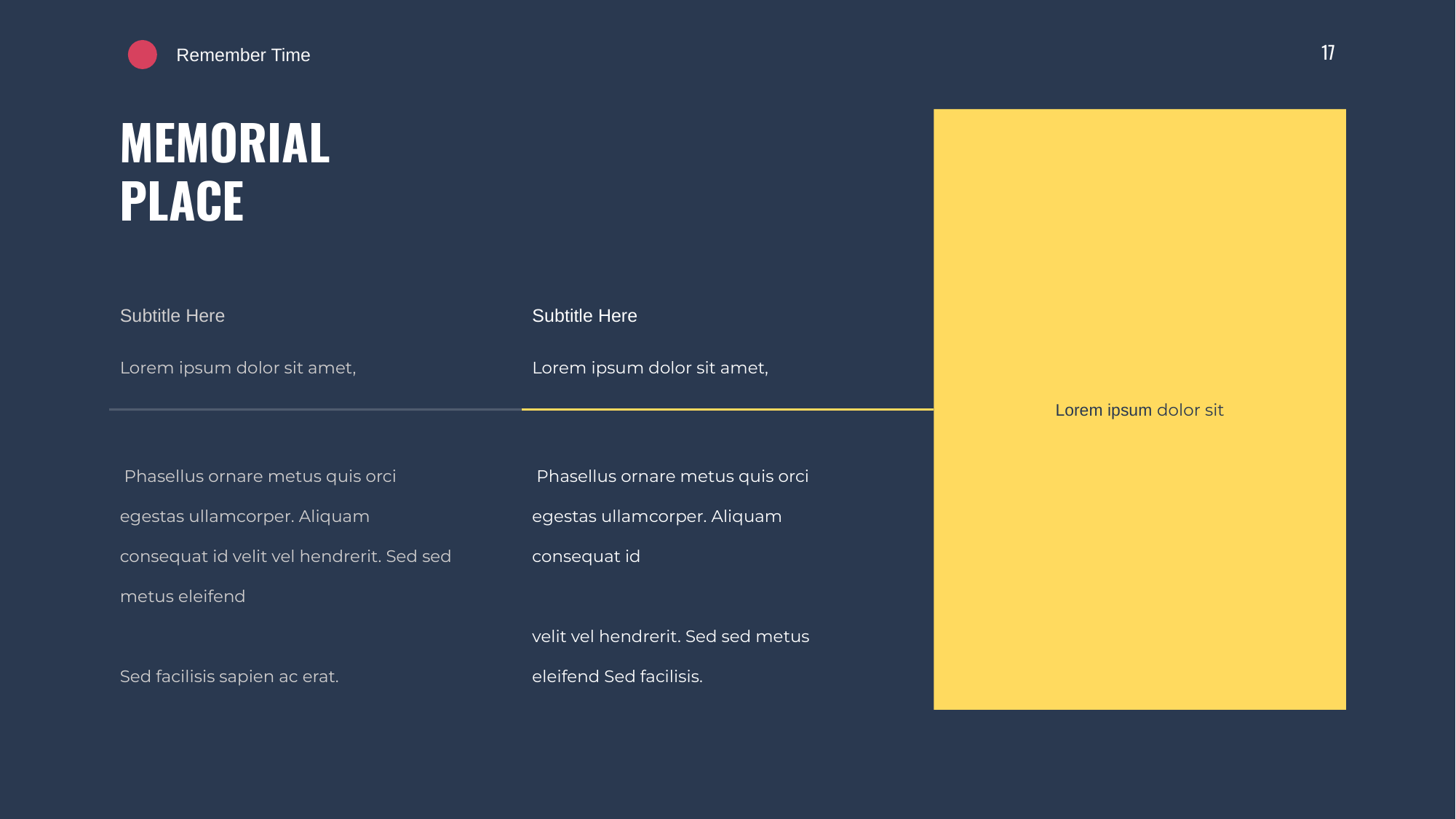

17
Remember Time

MEMORIAL
PLACE
Subtitle Here
Subtitle Here
Lorem ipsum dolor sit amet,
Lorem ipsum dolor sit amet,
Lorem ipsum dolor sit

 Phasellus ornare metus quis orci egestas ullamcorper. Aliquam consequat id velit vel hendrerit. Sed sed metus eleifend

Sed facilisis sapien ac erat.
 Phasellus ornare metus quis orci egestas ullamcorper. Aliquam consequat id

velit vel hendrerit. Sed sed metus eleifend Sed facilisis.